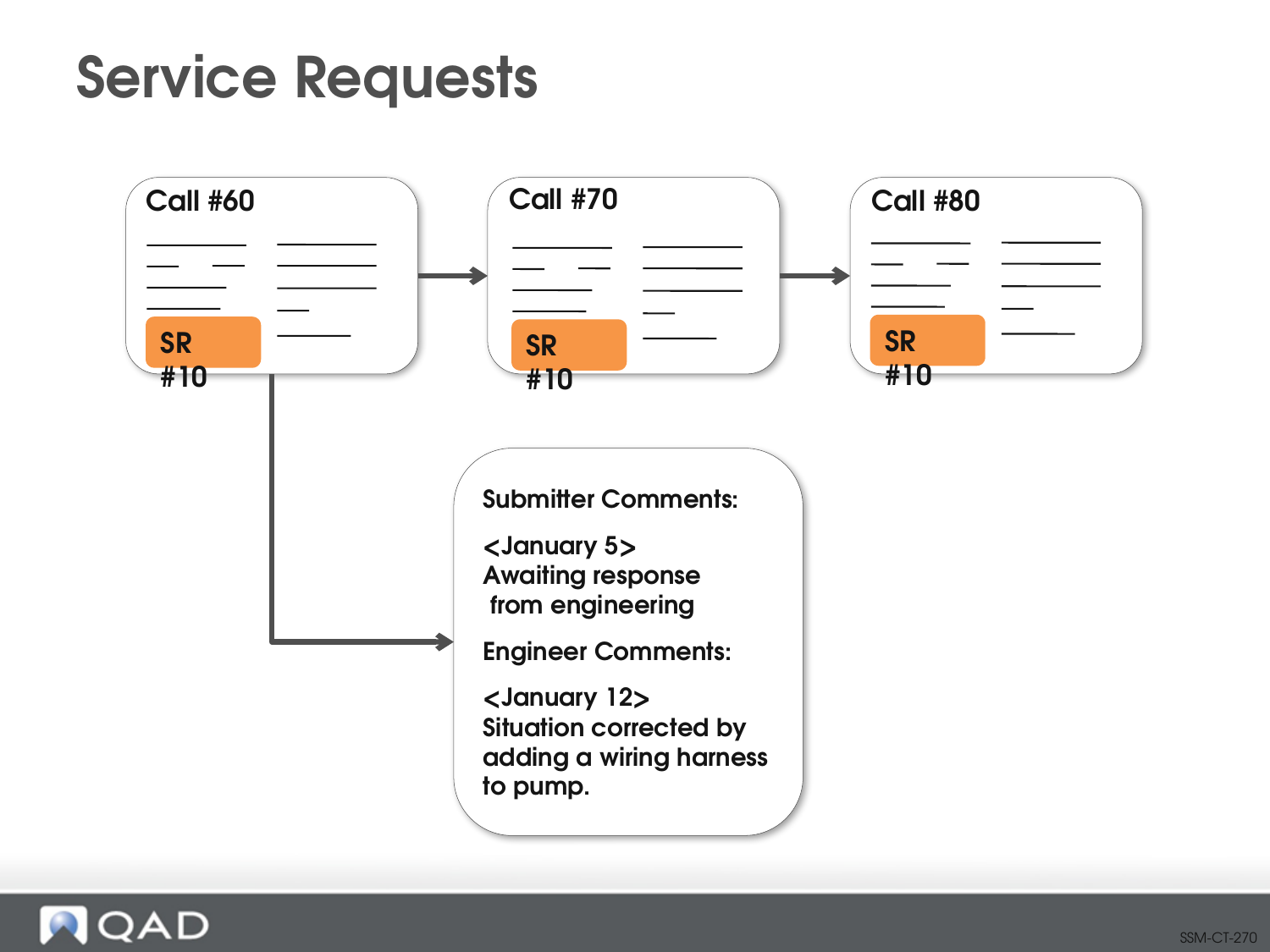

# Service Requests
Call #70
Call #60
Call #80

SR #10
SR #10
SR #10

Submitter Comments:
<January 5>
Awaiting response
 from engineering

Engineer Comments:

<January 12>
Situation corrected by adding a wiring harness to pump.
SSM-CT-270